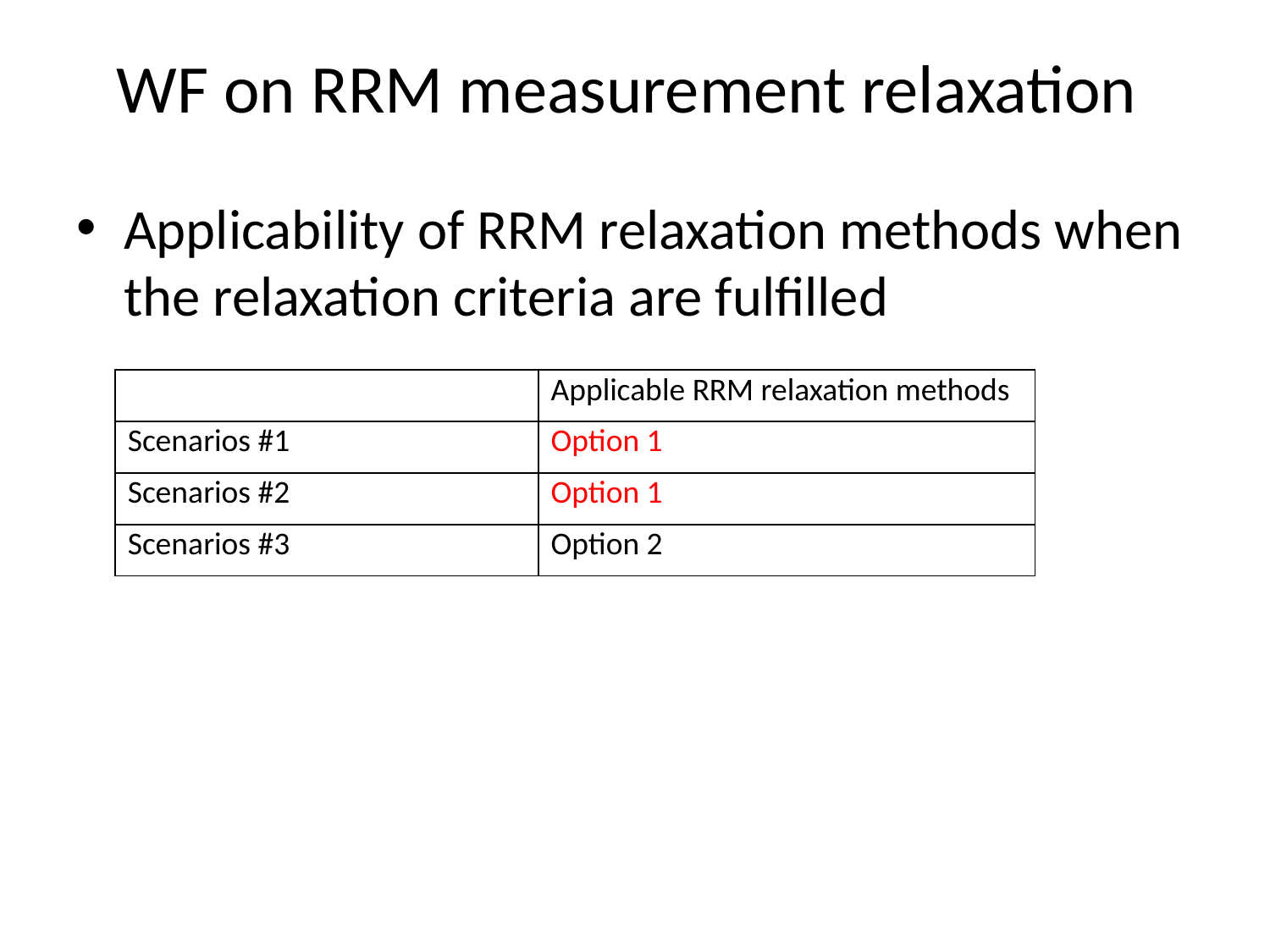

# WF on RRM measurement relaxation
Applicability of RRM relaxation methods when the relaxation criteria are fulfilled

|  | Applicable RRM relaxation methods |
| --- | --- |
| Scenarios #1 | Option 1 |
| Scenarios #2 | Option 1 |
| Scenarios #3 | Option 2 |